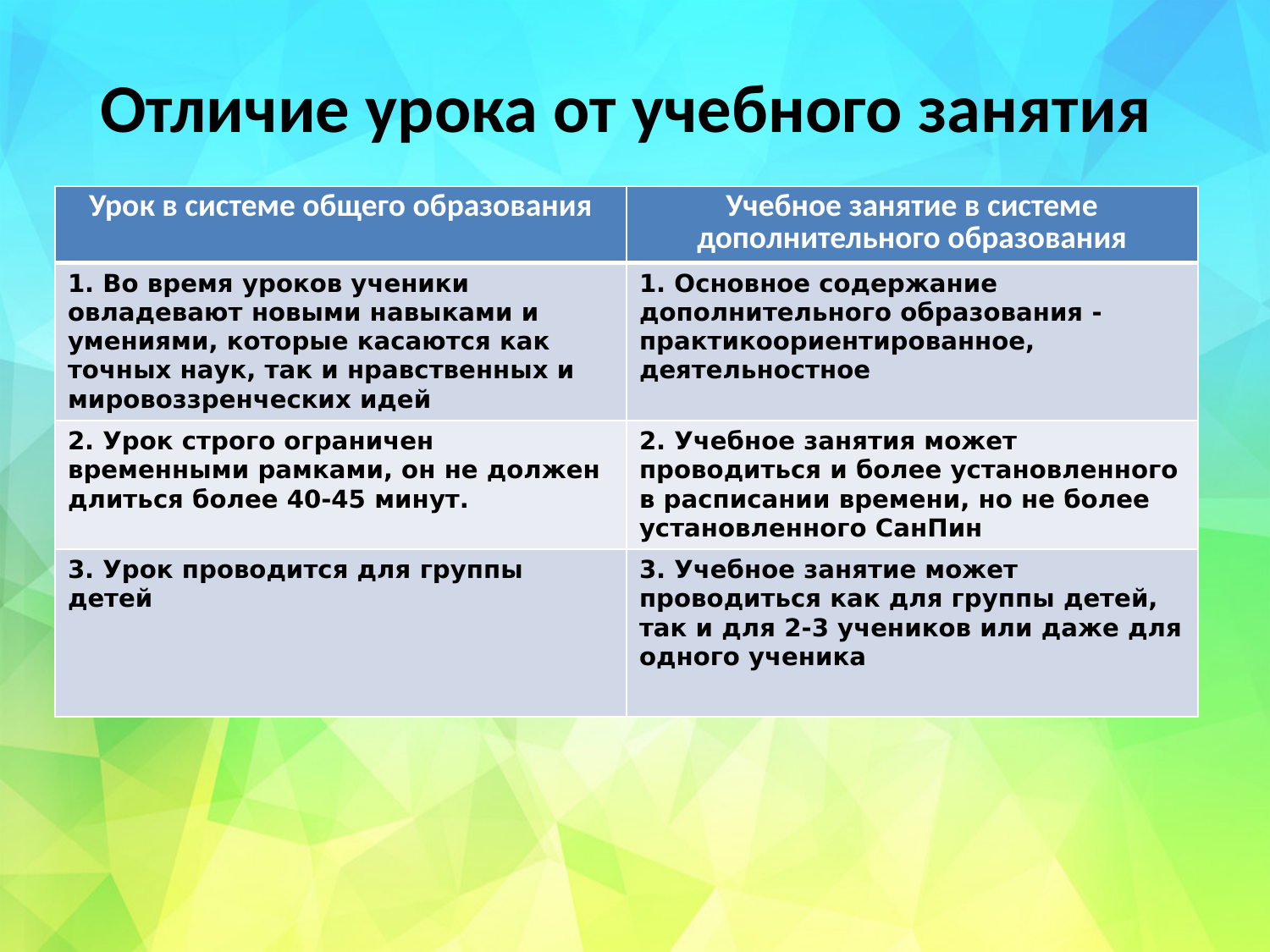

# Отличие урока от учебного занятия
| Урок в системе общего образования | Учебное занятие в системе дополнительного образования |
| --- | --- |
| 1. Во время уроков ученики овладевают новыми навыками и умениями, которые касаются как точных наук, так и нравственных и мировоззренческих идей | 1. Основное содержание дополнительного образования - практикоориентированное, деятельностное |
| 2. Урок строго ограничен временными рамками, он не должен длиться более 40-45 минут. | 2. Учебное занятия может проводиться и более установленного в расписании времени, но не более установленного СанПин |
| 3. Урок проводится для группы детей | 3. Учебное занятие может проводиться как для группы детей, так и для 2-3 учеников или даже для одного ученика |